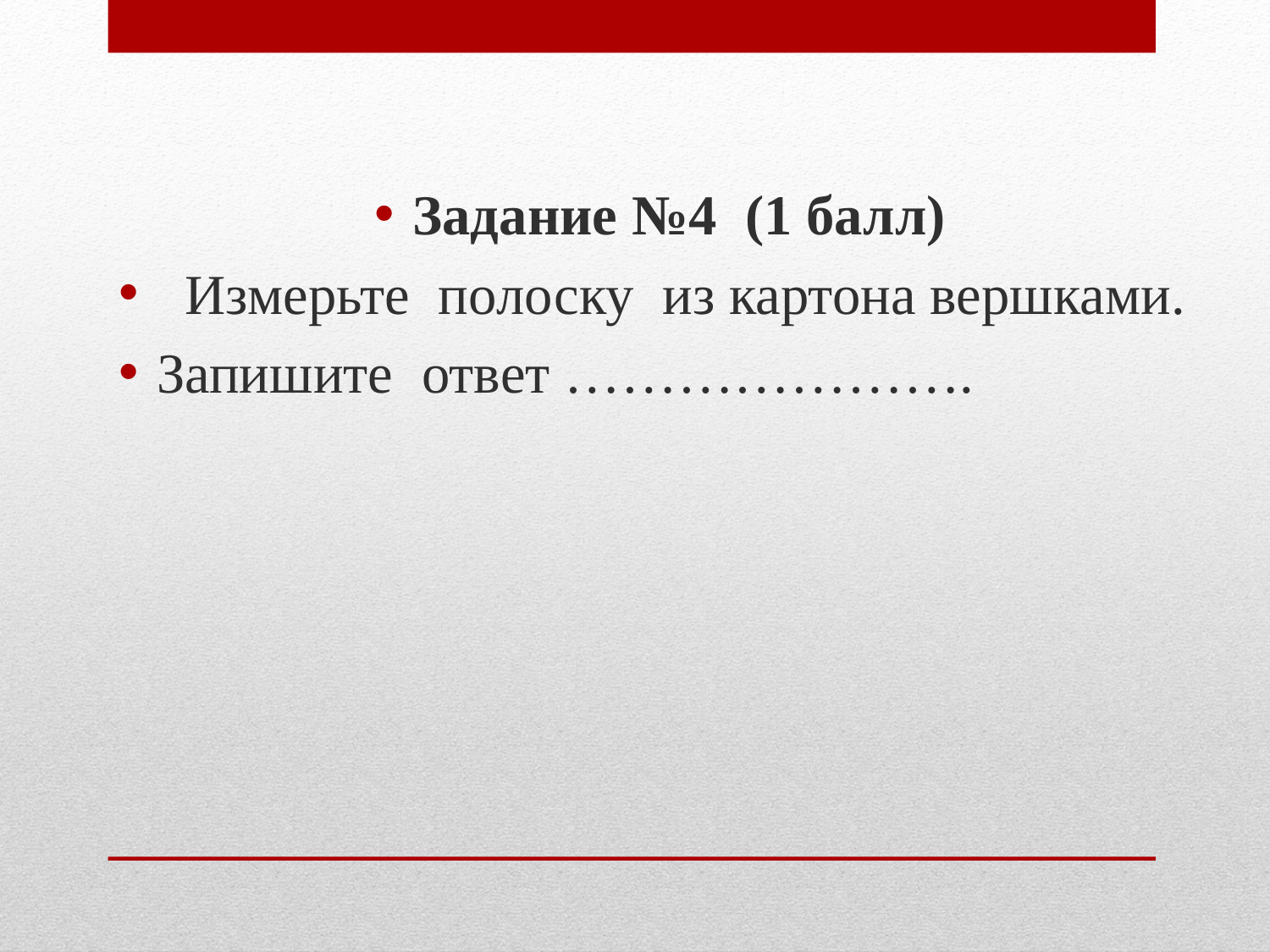

Задание №4  (1 балл)
  Измерьте  полоску  из картона вершками.
Запишите  ответ ………………….

#